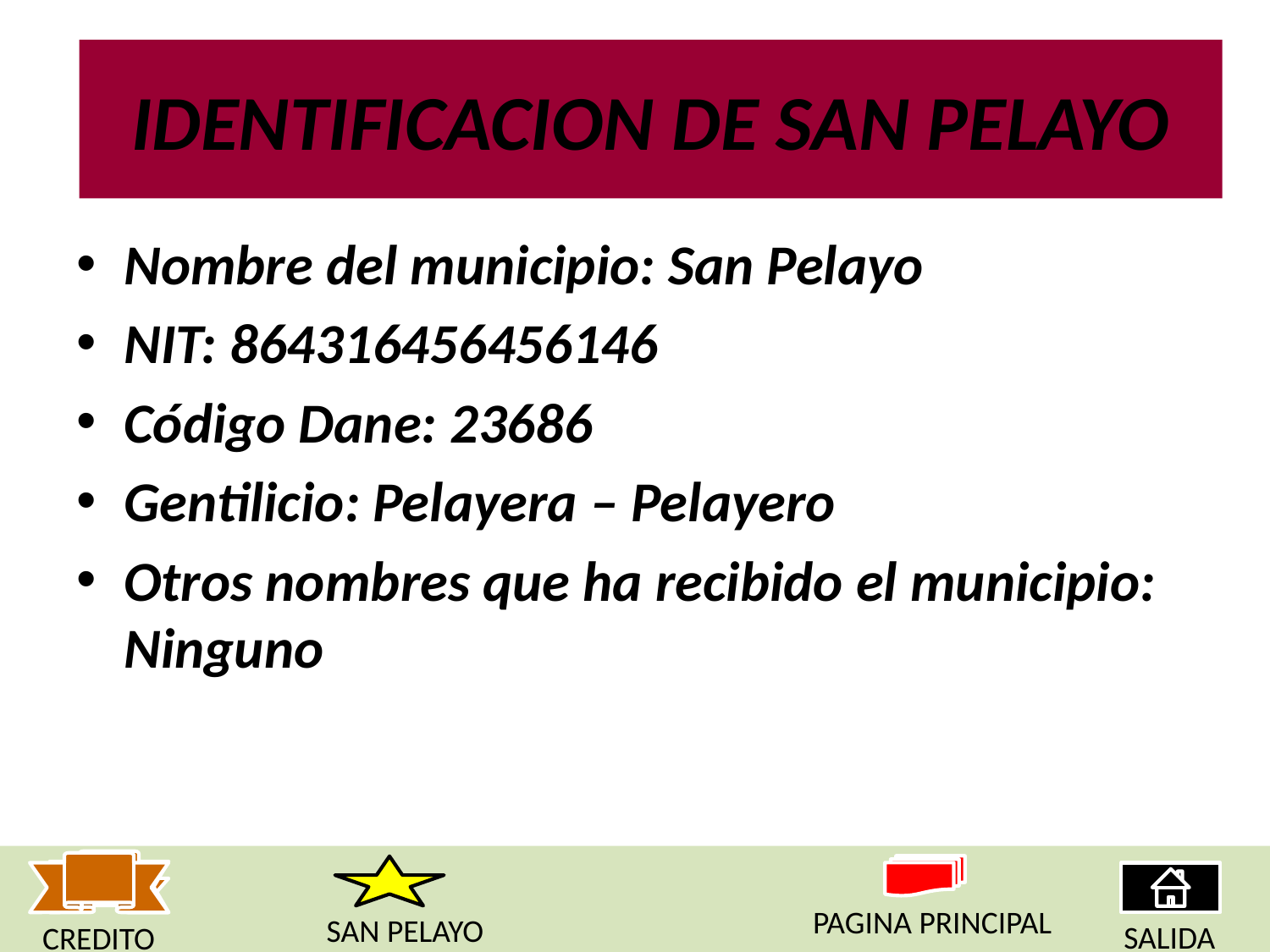

# IDENTIFICACION DE SAN PELAYO
Nombre del municipio: San Pelayo
NIT: 864316456456146
Código Dane: 23686
Gentilicio: Pelayera – Pelayero
Otros nombres que ha recibido el municipio: Ninguno

PAGINA PRINCIPAL
SAN PELAYO
SALIDA
CREDITO